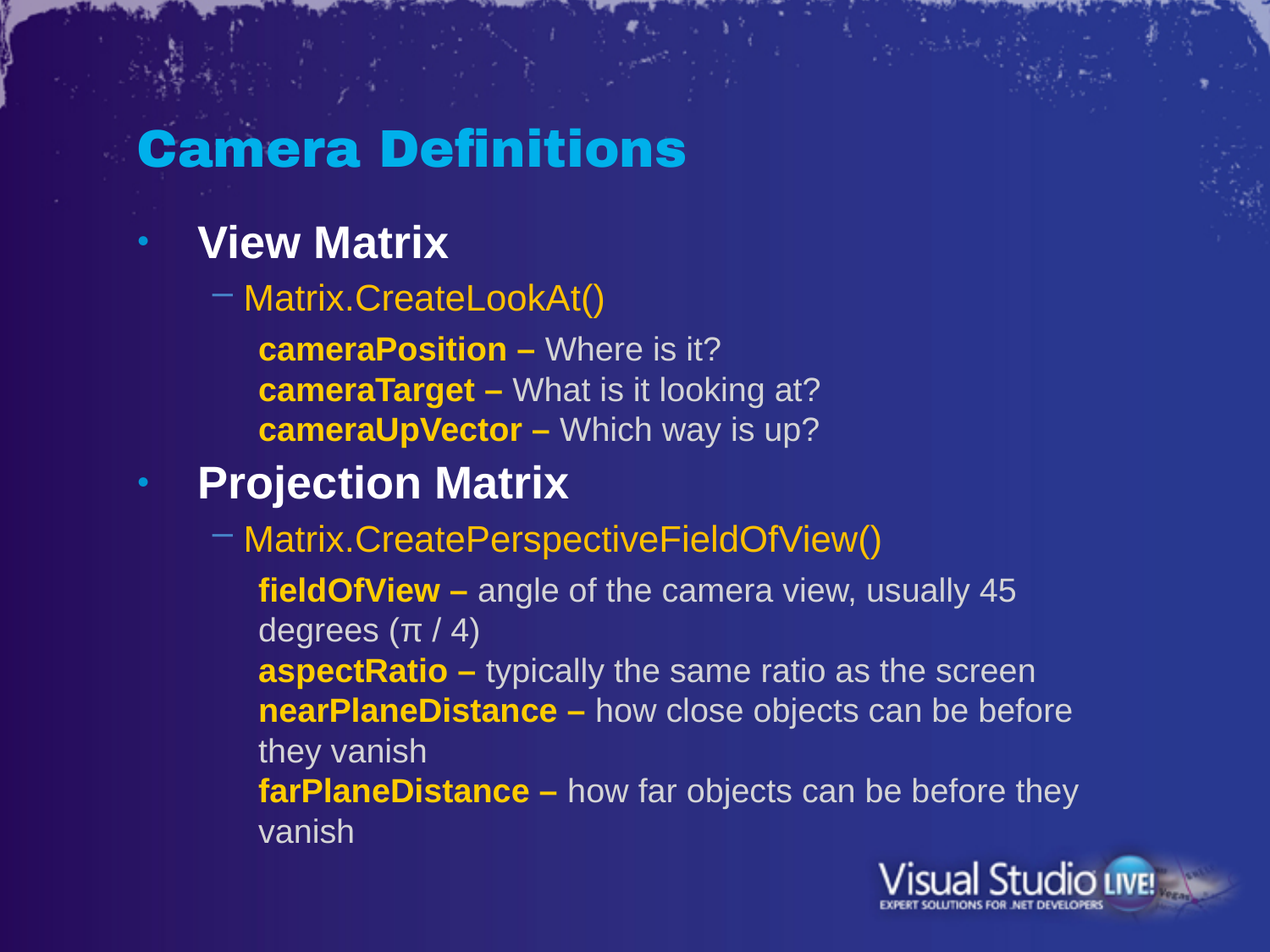

# Camera Definitions
View Matrix
Matrix.CreateLookAt()
cameraPosition – Where is it?
cameraTarget – What is it looking at?
cameraUpVector – Which way is up?
Projection Matrix
Matrix.CreatePerspectiveFieldOfView()
fieldOfView – angle of the camera view, usually 45 degrees (π / 4)
aspectRatio – typically the same ratio as the screen
nearPlaneDistance – how close objects can be before they vanish
farPlaneDistance – how far objects can be before they vanish